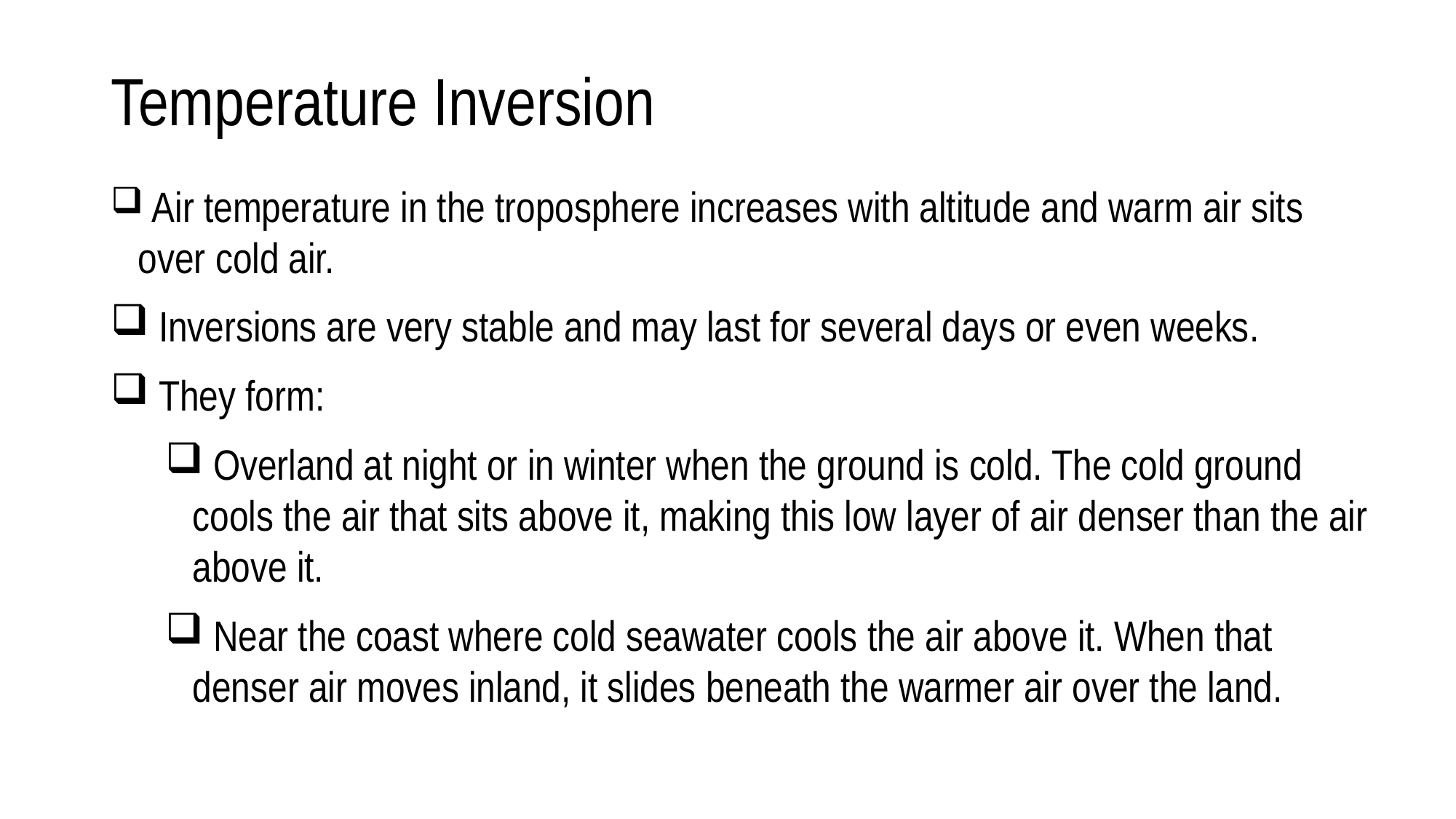

# Temperature Inversion
 Air temperature in the troposphere increases with altitude and warm air sits over cold air.
 Inversions are very stable and may last for several days or even weeks.
 They form:
 Overland at night or in winter when the ground is cold. The cold ground cools the air that sits above it, making this low layer of air denser than the air above it.
 Near the coast where cold seawater cools the air above it. When that denser air moves inland, it slides beneath the warmer air over the land.